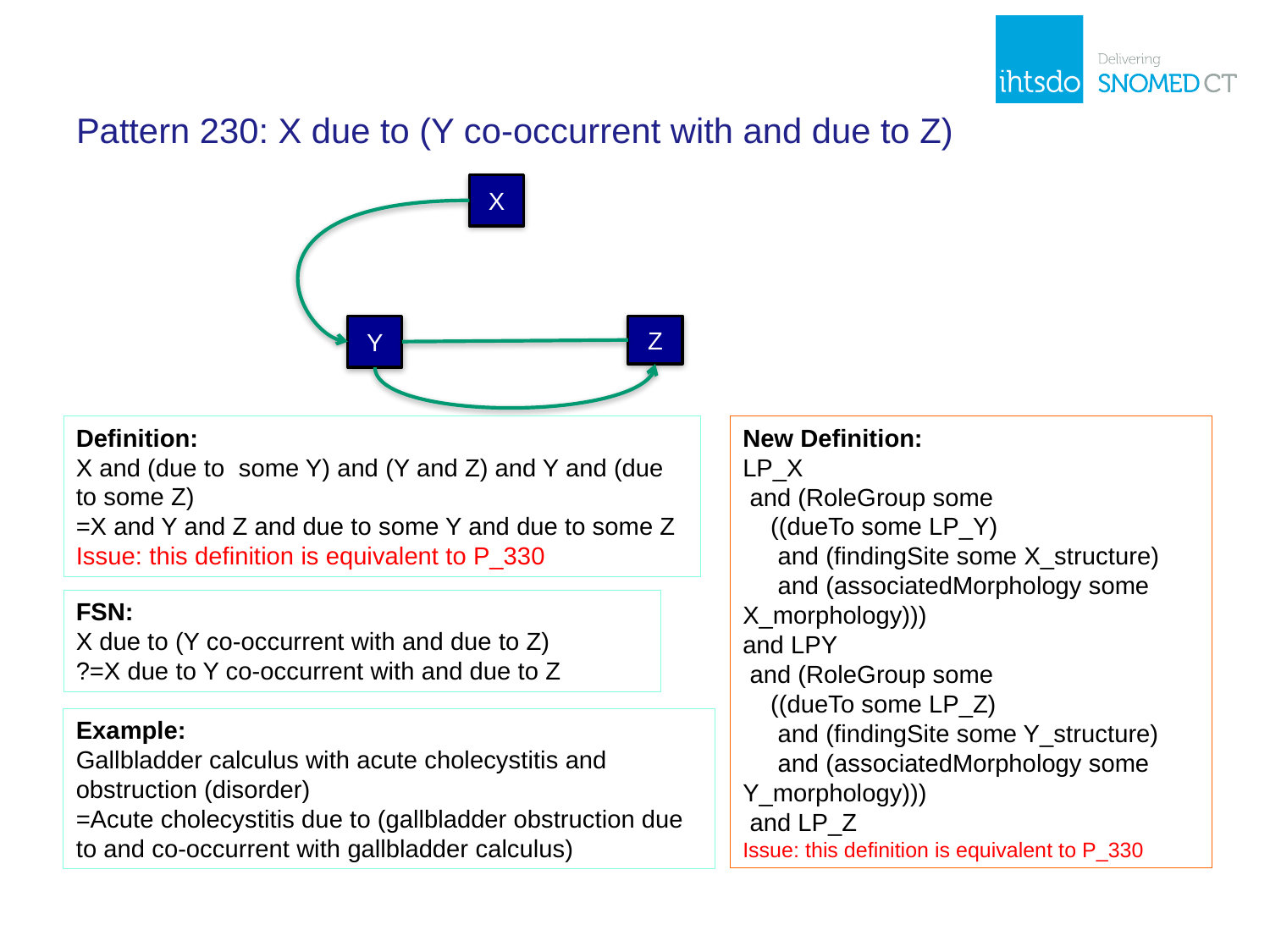

# Pattern 230: X due to (Y co-occurrent with and due to Z)
X
Y
Z
Definition:
X and (due to  some Y) and (Y and Z) and Y and (due to some Z)
=X and Y and Z and due to some Y and due to some Z
Issue: this definition is equivalent to P_330
New Definition:
LP_X
 and (RoleGroup some
    ((dueTo some LP_Y)
     and (findingSite some X_structure)
     and (associatedMorphology some X_morphology)))
and LPY
 and (RoleGroup some
    ((dueTo some LP_Z)
     and (findingSite some Y_structure)
     and (associatedMorphology some Y_morphology)))
 and LP_Z
Issue: this definition is equivalent to P_330
FSN:
X due to (Y co-occurrent with and due to Z)
?=X due to Y co-occurrent with and due to Z
Example:
Gallbladder calculus with acute cholecystitis and obstruction (disorder)
=Acute cholecystitis due to (gallbladder obstruction due to and co-occurrent with gallbladder calculus)